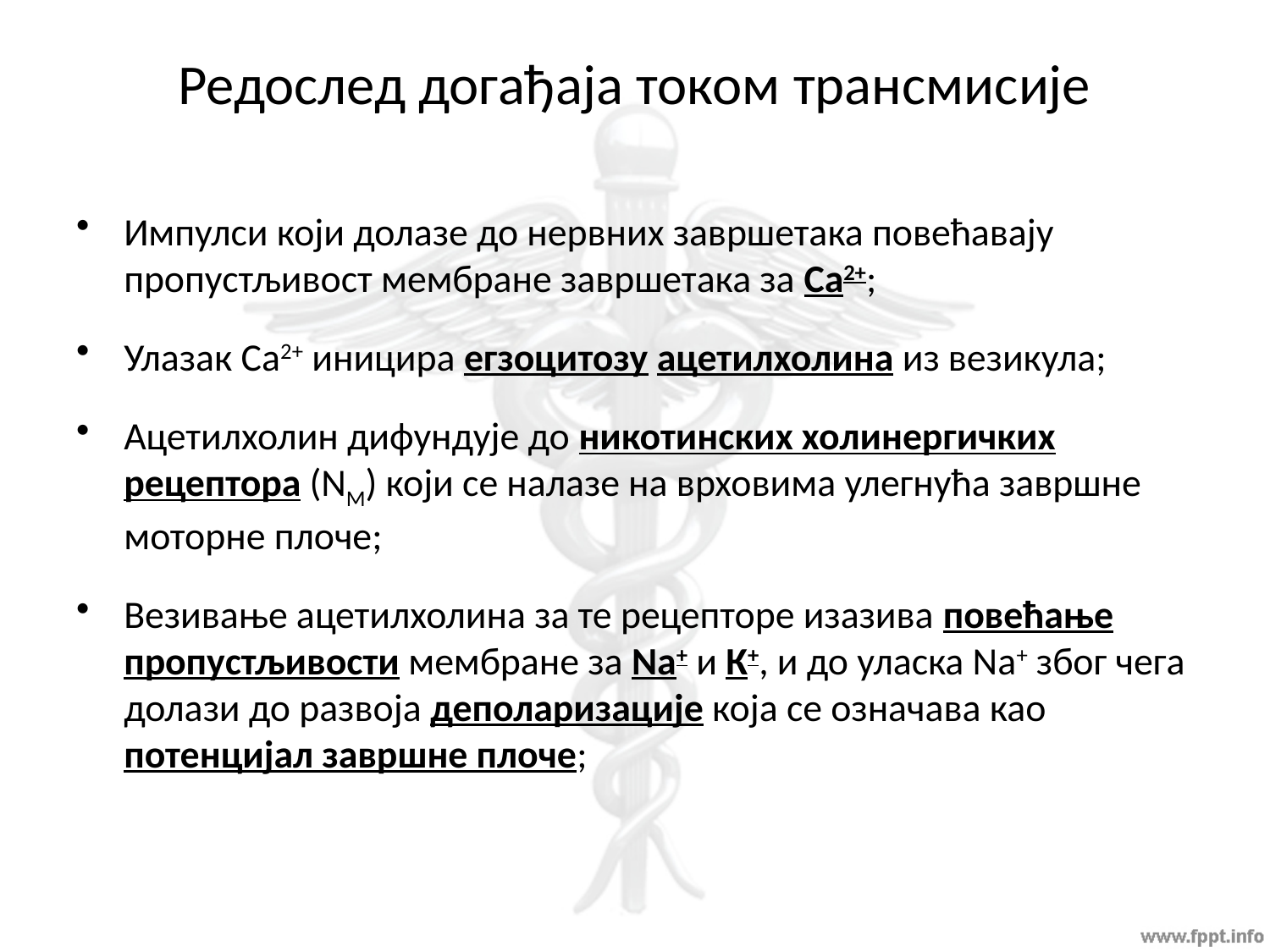

# Редослед догађаја током трансмисије

Импулси који долазе до нервних завршетака повећавају пропустљивост мембране завршетака за Ca2+;

Улазак Ca2+ иницира егзоцитозу ацетилхолина из везикула;

Ацетилхолин дифундује до никотинских холинергичких рецептора (NM) који се налазе на врховима улегнућа завршне моторне плоче;

Везивање ацетилхолина за те рецепторе изазива повећање пропустљивости мембране за Na+ и К+, и до уласка Na+ због чега долази до развоја деполаризације која се означава као потенцијал завршне плоче;